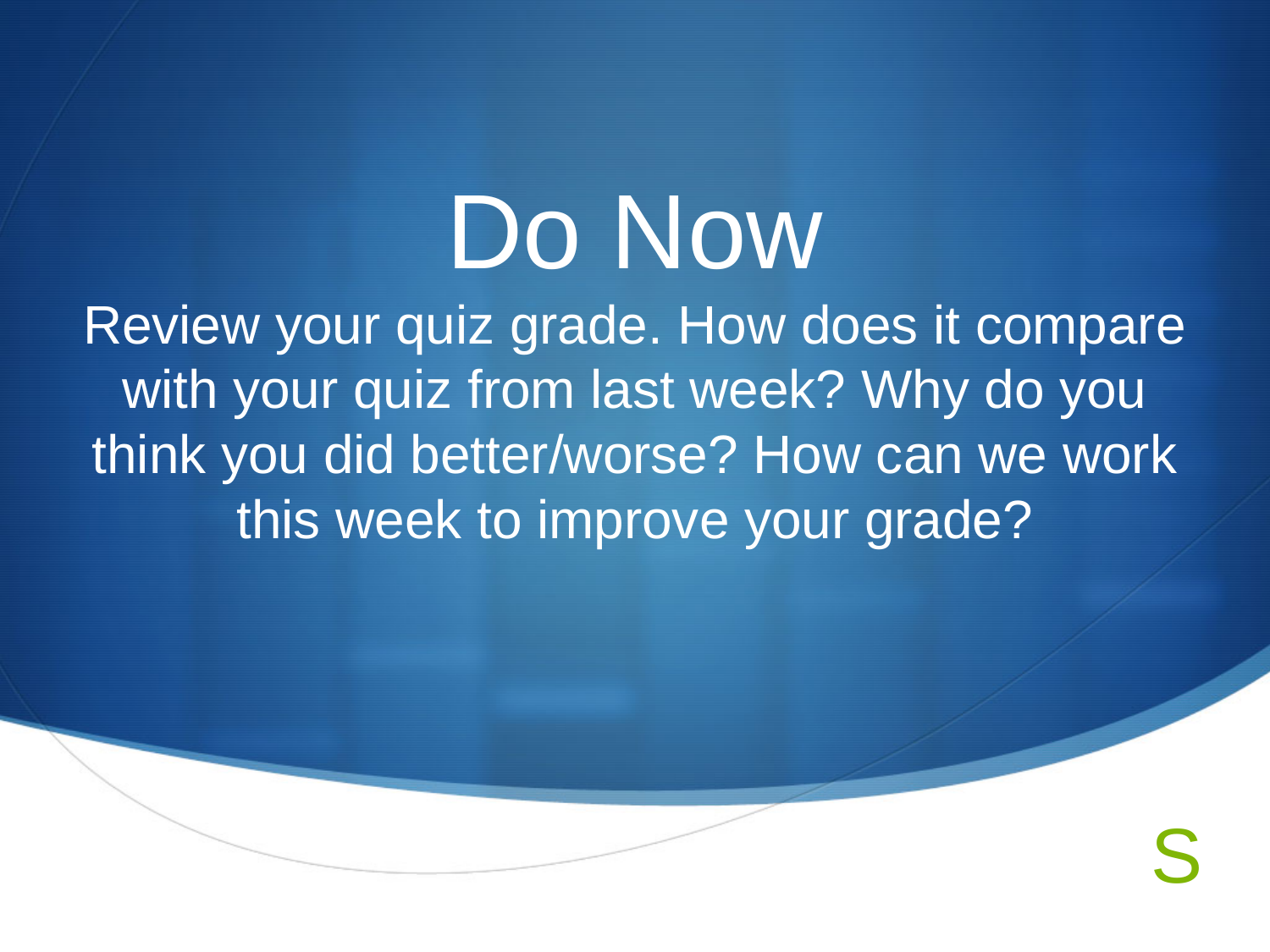

# Do Now
Review your quiz grade. How does it compare with your quiz from last week? Why do you think you did better/worse? How can we work this week to improve your grade?